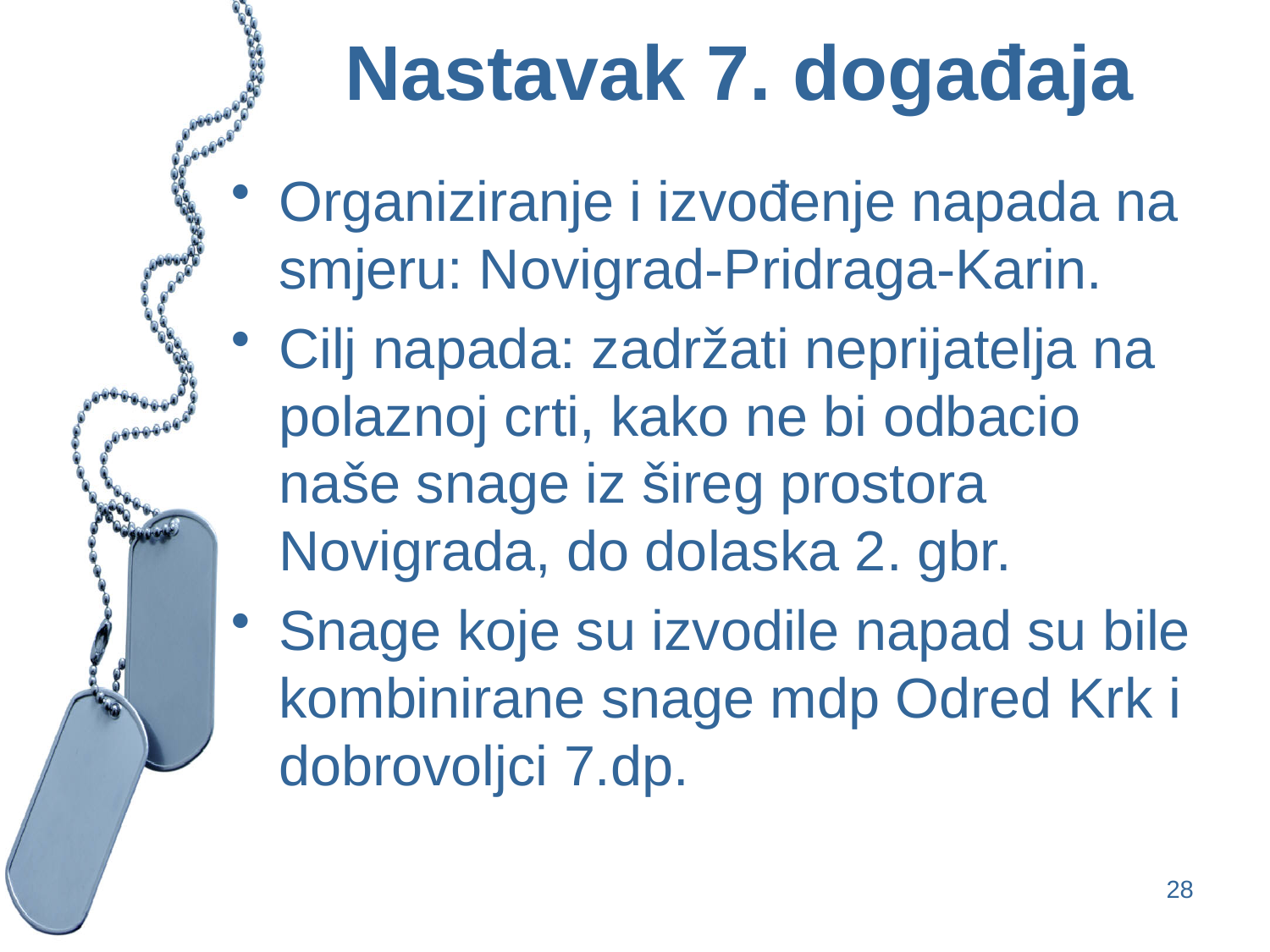

# Nastavak 7. događaja
Organiziranje i izvođenje napada na smjeru: Novigrad-Pridraga-Karin.
Cilj napada: zadržati neprijatelja na polaznoj crti, kako ne bi odbacio naše snage iz šireg prostora Novigrada, do dolaska 2. gbr.
Snage koje su izvodile napad su bile kombinirane snage mdp Odred Krk i dobrovoljci 7.dp.
28